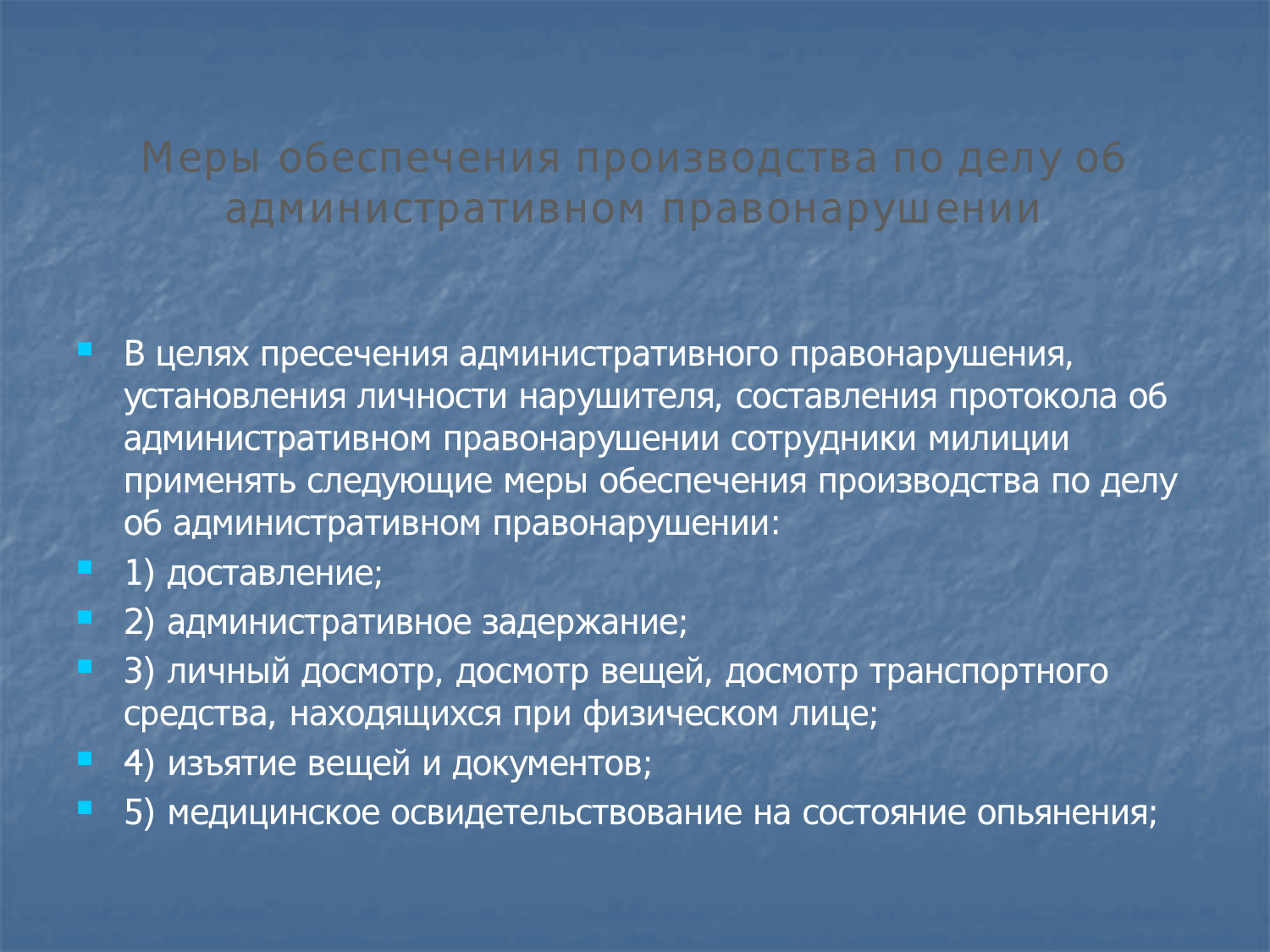

# Меры обеспечения производства по делу об административном правонарушении
В целях пресечения административного правонарушения, установления личности нарушителя, составления протокола об административном правонарушении сотрудники милиции применять следующие меры обеспечения производства по делу об административном правонарушении:
1) доставление;
2) административное задержание;
3) личный досмотр, досмотр вещей, досмотр транспортного средства, находящихся при физическом лице;
4) изъятие вещей и документов;
5) медицинское освидетельствование на состояние опьянения;